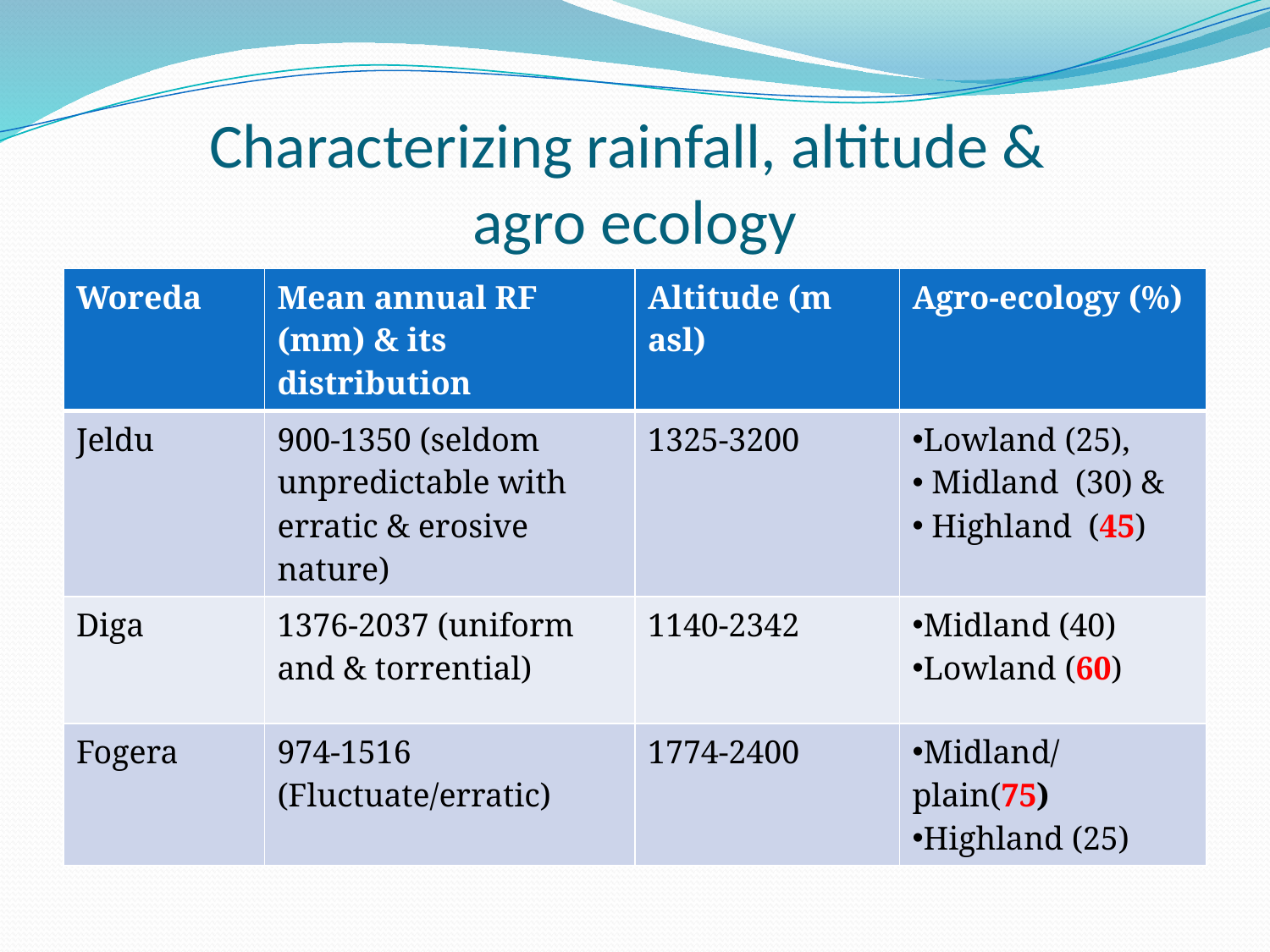

# Characterizing rainfall, altitude & agro ecology
| Woreda | Mean annual RF (mm) & its distribution | Altitude (m asl) | Agro-ecology (%) |
| --- | --- | --- | --- |
| Jeldu | 900-1350 (seldom unpredictable with erratic & erosive nature) | 1325-3200 | Lowland (25), Midland (30) & Highland (45) |
| Diga | 1376-2037 (uniform and & torrential) | 1140-2342 | Midland (40) Lowland (60) |
| Fogera | 974-1516 (Fluctuate/erratic) | 1774-2400 | Midland/plain(75) Highland (25) |